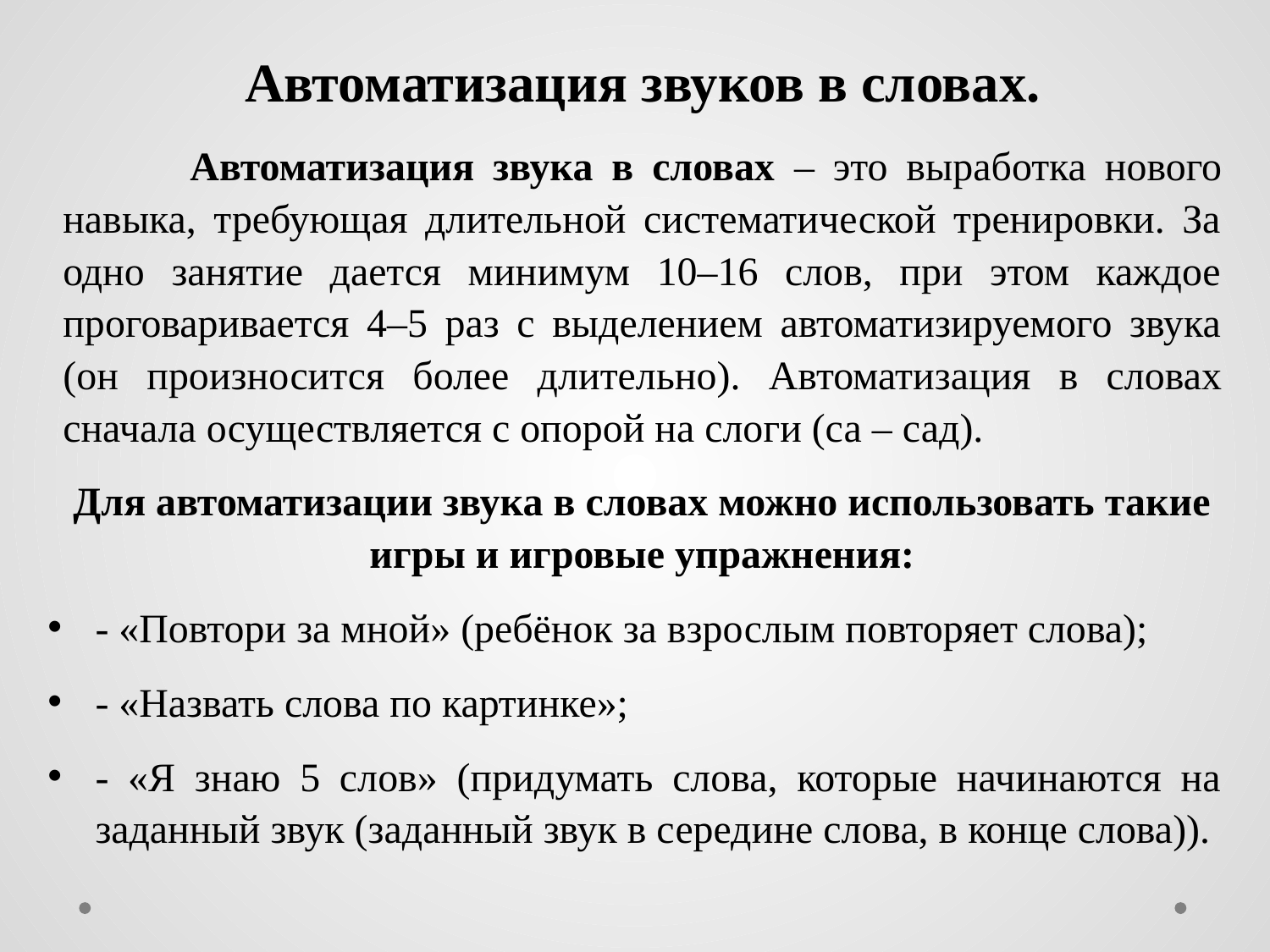

Автоматизация звуков в словах.
	Автоматизация звука в словах – это выработка нового навыка, требующая длительной систематической тренировки. За одно занятие дается минимум 10–16 слов, при этом каждое проговаривается 4–5 раз с выделением автоматизируемого звука (он произносится более длительно). Автоматизация в словах сначала осуществляется с опорой на слоги (са – сад).
Для автоматизации звука в словах можно использовать такие игры и игровые упражнения:
- «Повтори за мной» (ребёнок за взрослым повторяет слова);
- «Назвать слова по картинке»;
- «Я знаю 5 слов» (придумать слова, которые начинаются на заданный звук (заданный звук в середине слова, в конце слова)).